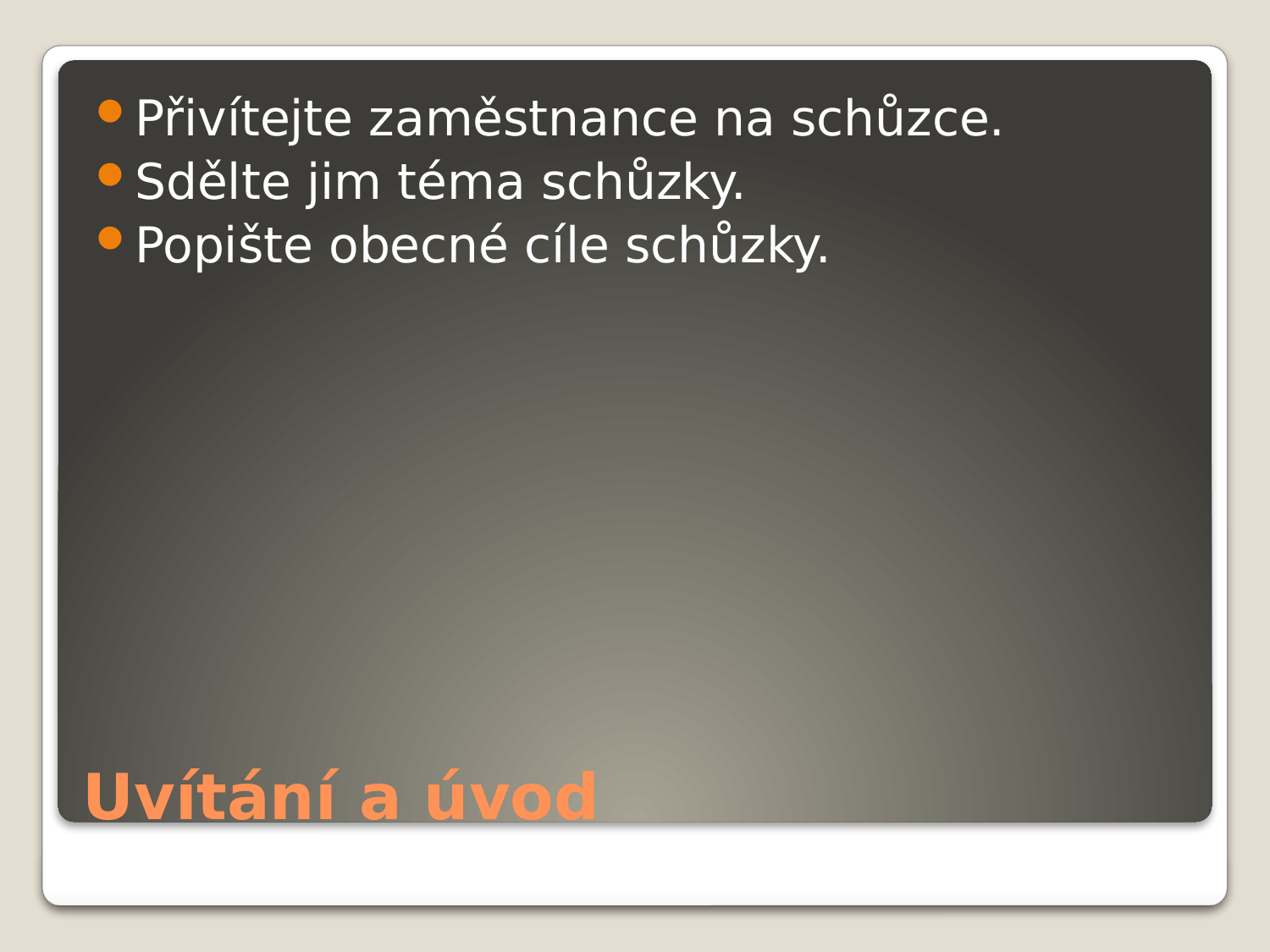

Přivítejte zaměstnance na schůzce.
Sdělte jim téma schůzky.
Popište obecné cíle schůzky.
# Uvítání a úvod